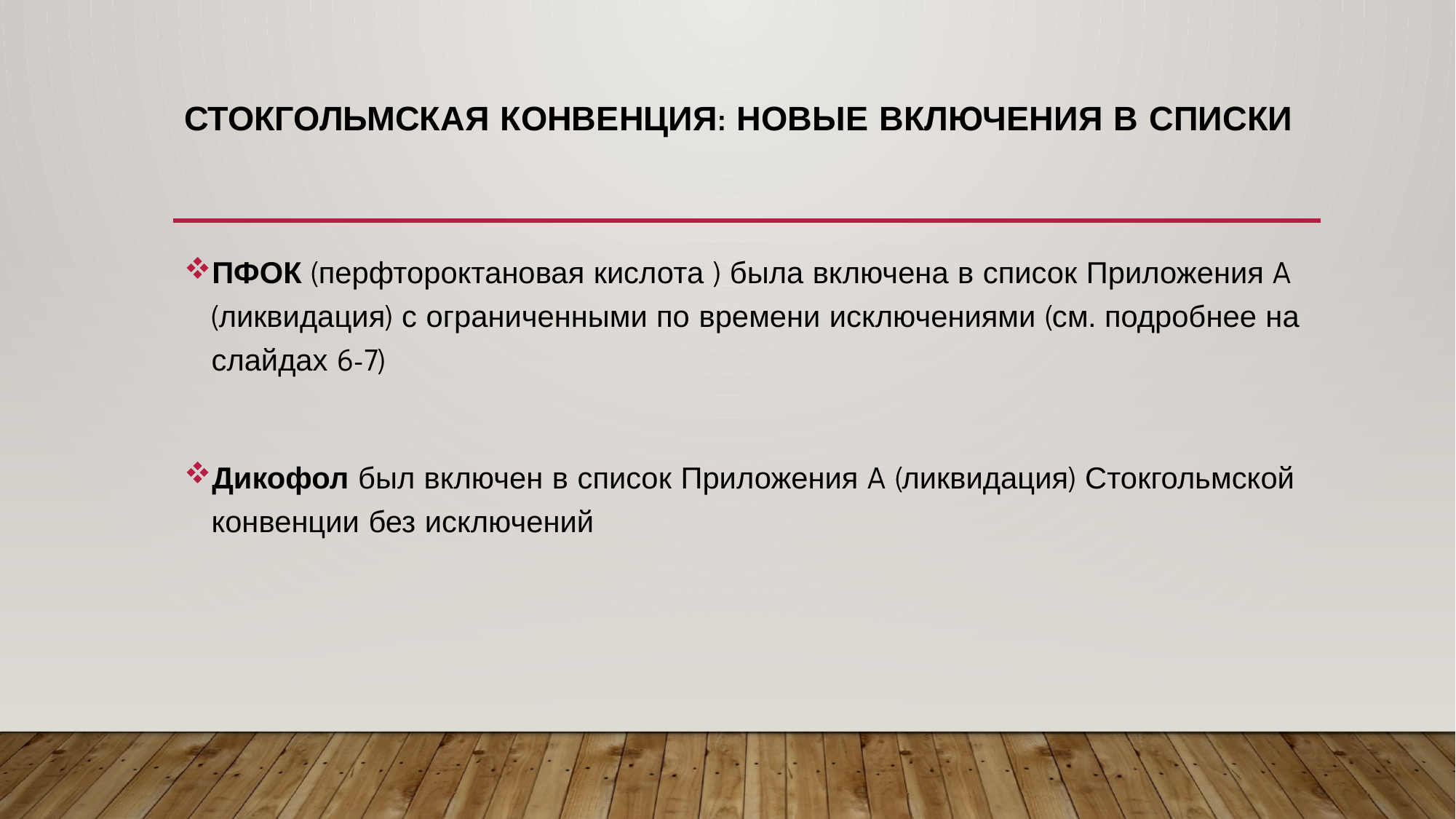

# Стокгольмская конвенция: Новые включения в списки
ПФОК (перфтороктановая кислота ) была включена в список Приложения A (ликвидация) с ограниченными по времени исключениями (см. подробнее на слайдах 6-7)

Дикофол был включен в список Приложения A (ликвидация) Стокгольмской конвенции без исключений